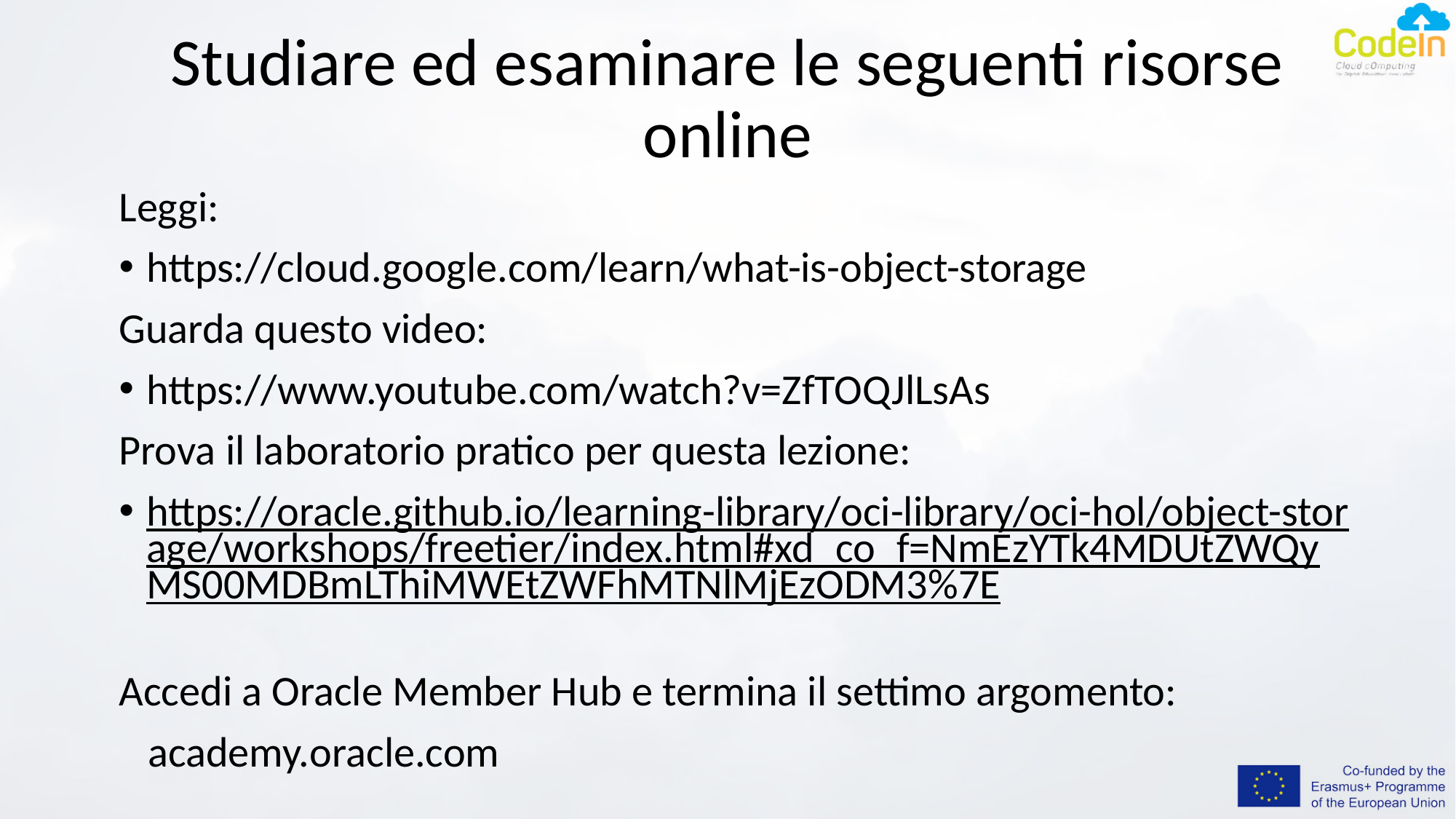

# Studiare ed esaminare le seguenti risorse online
Leggi:
https://cloud.google.com/learn/what-is-object-storage
Guarda questo video:
https://www.youtube.com/watch?v=ZfTOQJlLsAs
Prova il laboratorio pratico per questa lezione:
https://oracle.github.io/learning-library/oci-library/oci-hol/object-storage/workshops/freetier/index.html#xd_co_f=NmEzYTk4MDUtZWQyMS00MDBmLThiMWEtZWFhMTNlMjEzODM3%7E
Accedi a Oracle Member Hub e termina il settimo argomento:
   academy.oracle.com